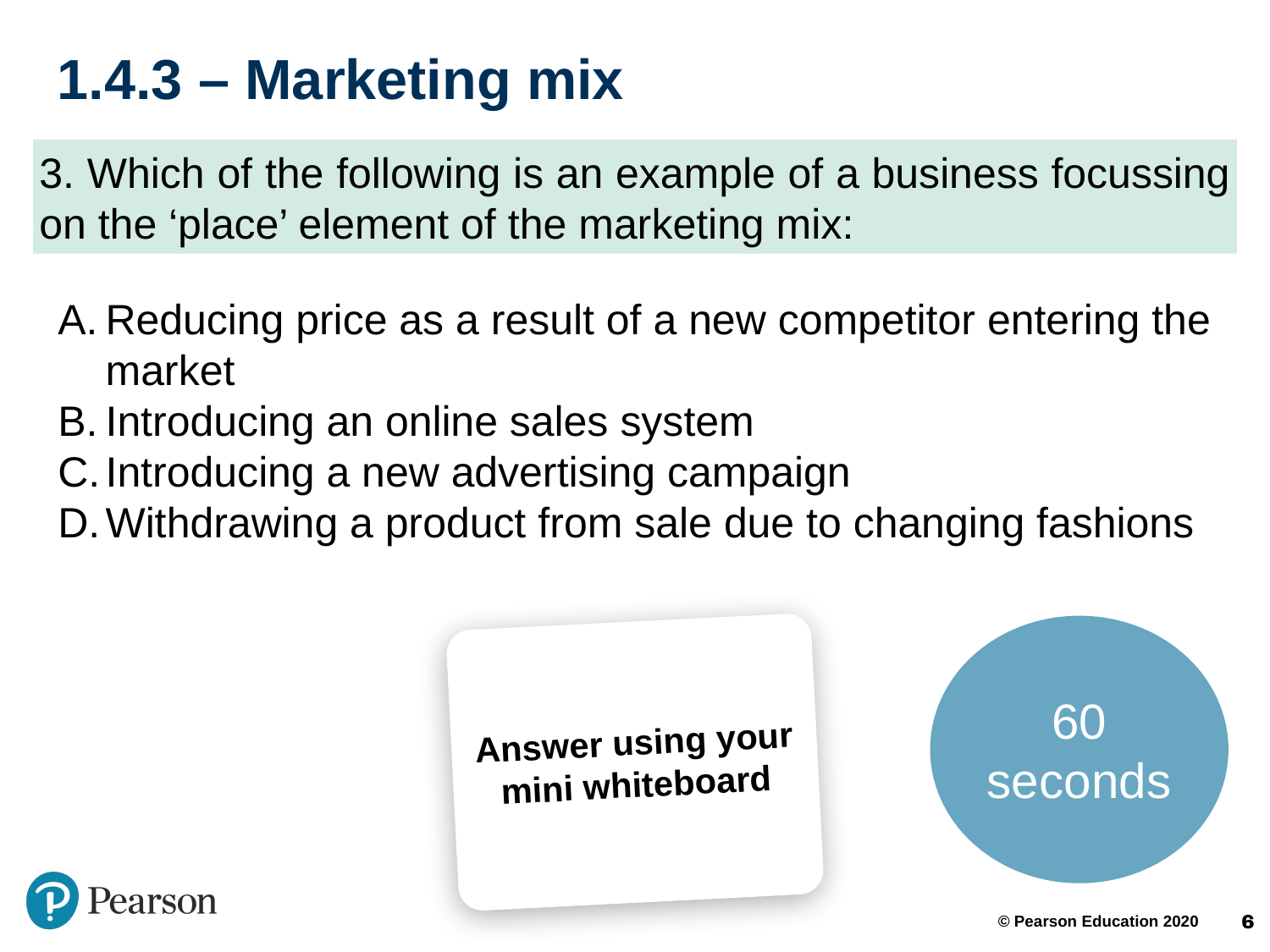

# 1.4.3 – Marketing mix
3. Which of the following is an example of a business focussing on the ‘place’ element of the marketing mix:
Reducing price as a result of a new competitor entering the market
Introducing an online sales system
Introducing a new advertising campaign
Withdrawing a product from sale due to changing fashions

60 seconds

Answer using your mini whiteboard

6